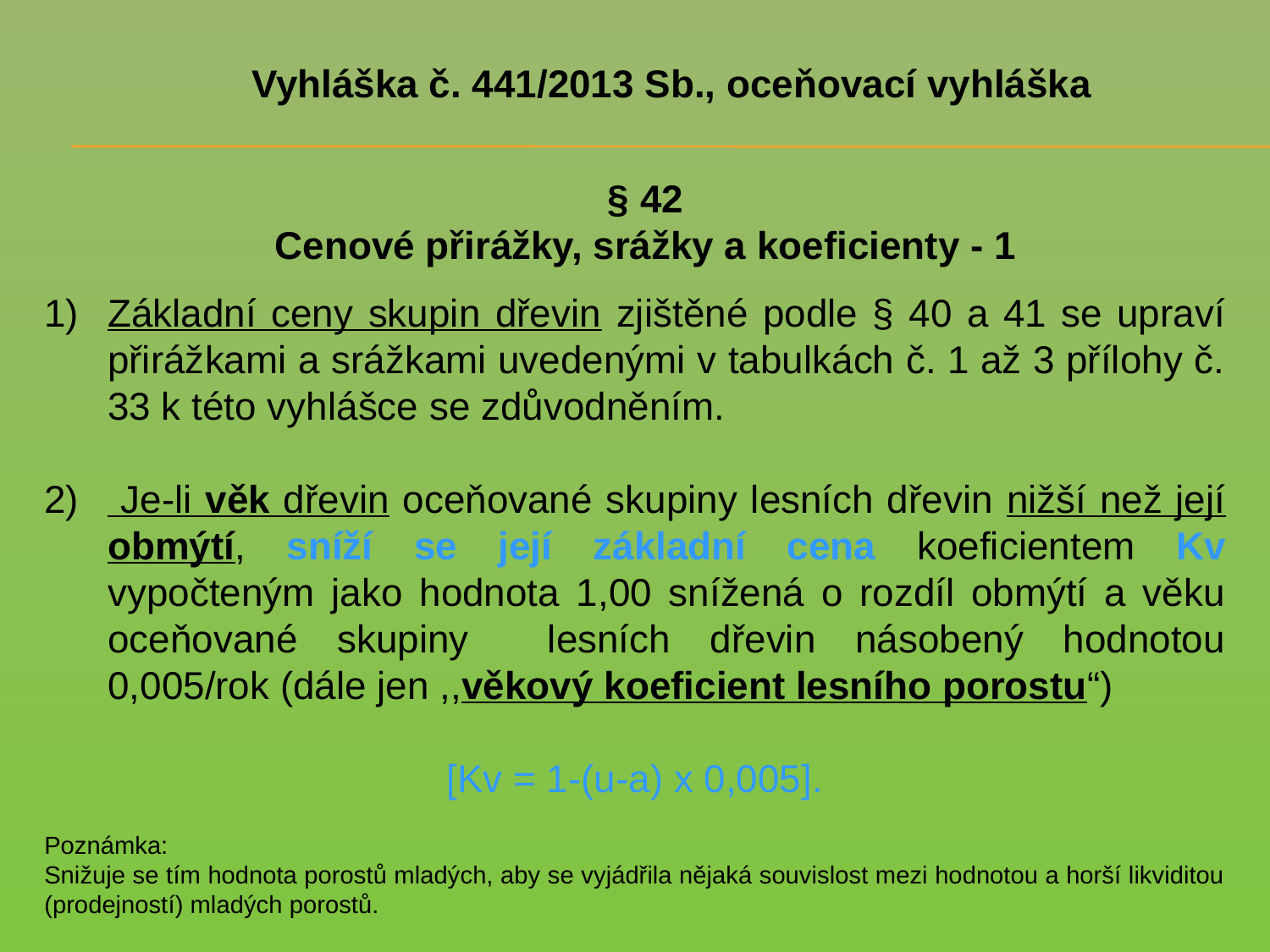

# Vyhláška č. 441/2013 Sb., oceňovací vyhláška
§ 42
Cenové přirážky, srážky a koeficienty - 1
Základní ceny skupin dřevin zjištěné podle § 40 a 41 se upraví přirážkami a srážkami uvedenými v tabulkách č. 1 až 3 přílohy č. 33 k této vyhlášce se zdůvodněním.

 Je-li věk dřevin oceňované skupiny lesních dřevin nižší než její obmýtí, sníží se její základní cena koeficientem Kv vypočteným jako hodnota 1,00 snížená o rozdíl obmýtí a věku oceňované skupiny  lesních dřevin násobený hodnotou 0,005/rok (dále jen ,,věkový koeficient lesního porostu“)

[Kv = 1-(u-a) x 0,005].

Poznámka:
Snižuje se tím hodnota porostů mladých, aby se vyjádřila nějaká souvislost mezi hodnotou a horší likviditou (prodejností) mladých porostů.